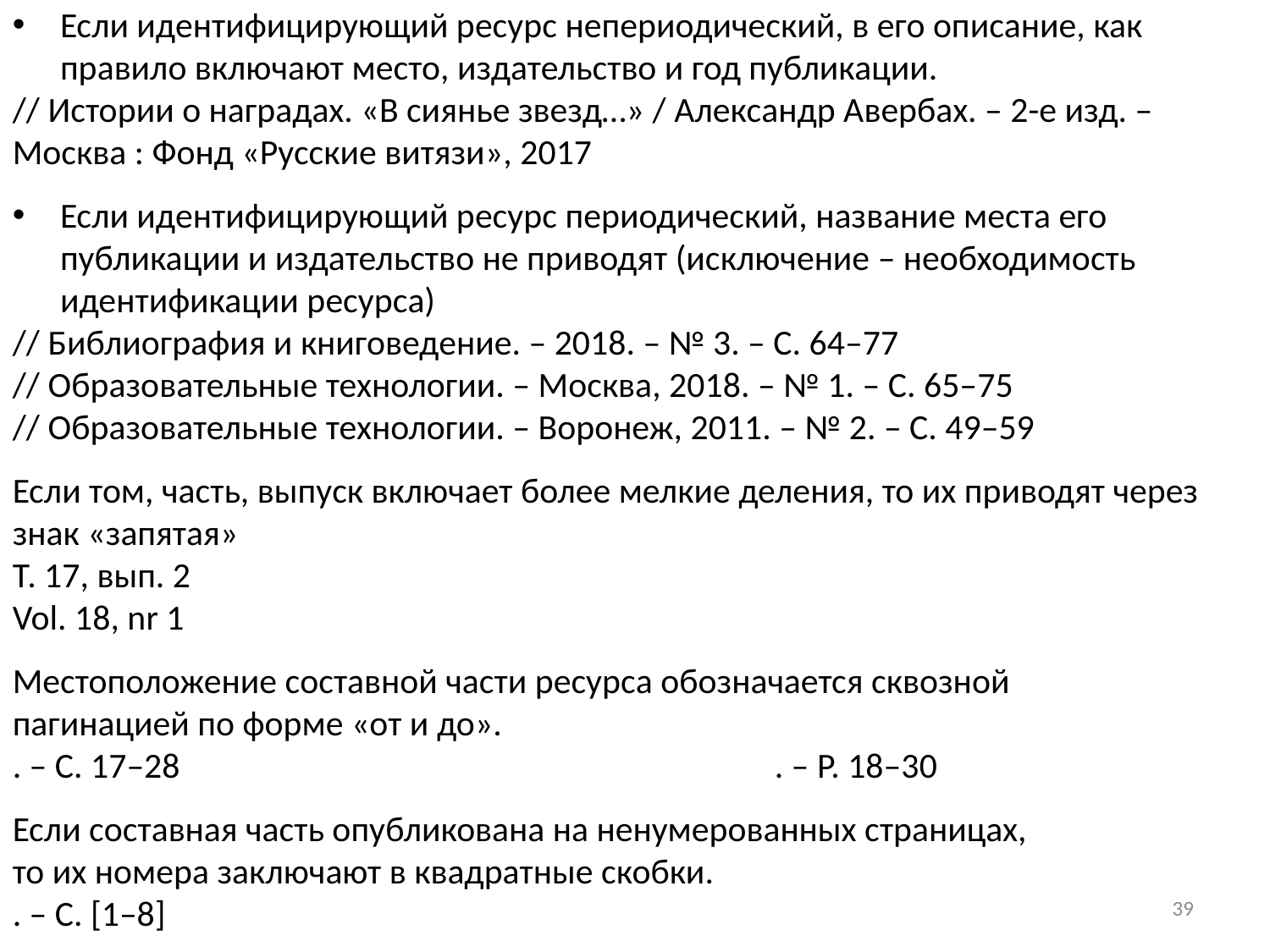

Если идентифицирующий ресурс непериодический, в его описание, как правило включают место, издательство и год публикации.
// Истории о наградах. «В сиянье звезд…» / Александр Авербах. – 2-е изд. – Москва : Фонд «Русские витязи», 2017
Если идентифицирующий ресурс периодический, название места его публикации и издательство не приводят (исключение – необходимость идентификации ресурса)
// Библиография и книговедение. – 2018. – № 3. – С. 64–77
// Образовательные технологии. – Москва, 2018. – № 1. – С. 65–75
// Образовательные технологии. – Воронеж, 2011. – № 2. – С. 49–59
Если том, часть, выпуск включает более мелкие деления, то их приводят через знак «запятая»
Т. 17, вып. 2
Vol. 18, nr 1
Местоположение составной части ресурса обозначается сквозной
пагинацией по форме «от и до».
. – С. 17–28					. – P. 18–30
Если составная часть опубликована на ненумерованных страницах,
то их номера заключают в квадратные скобки.
. – С. [1–8]
39